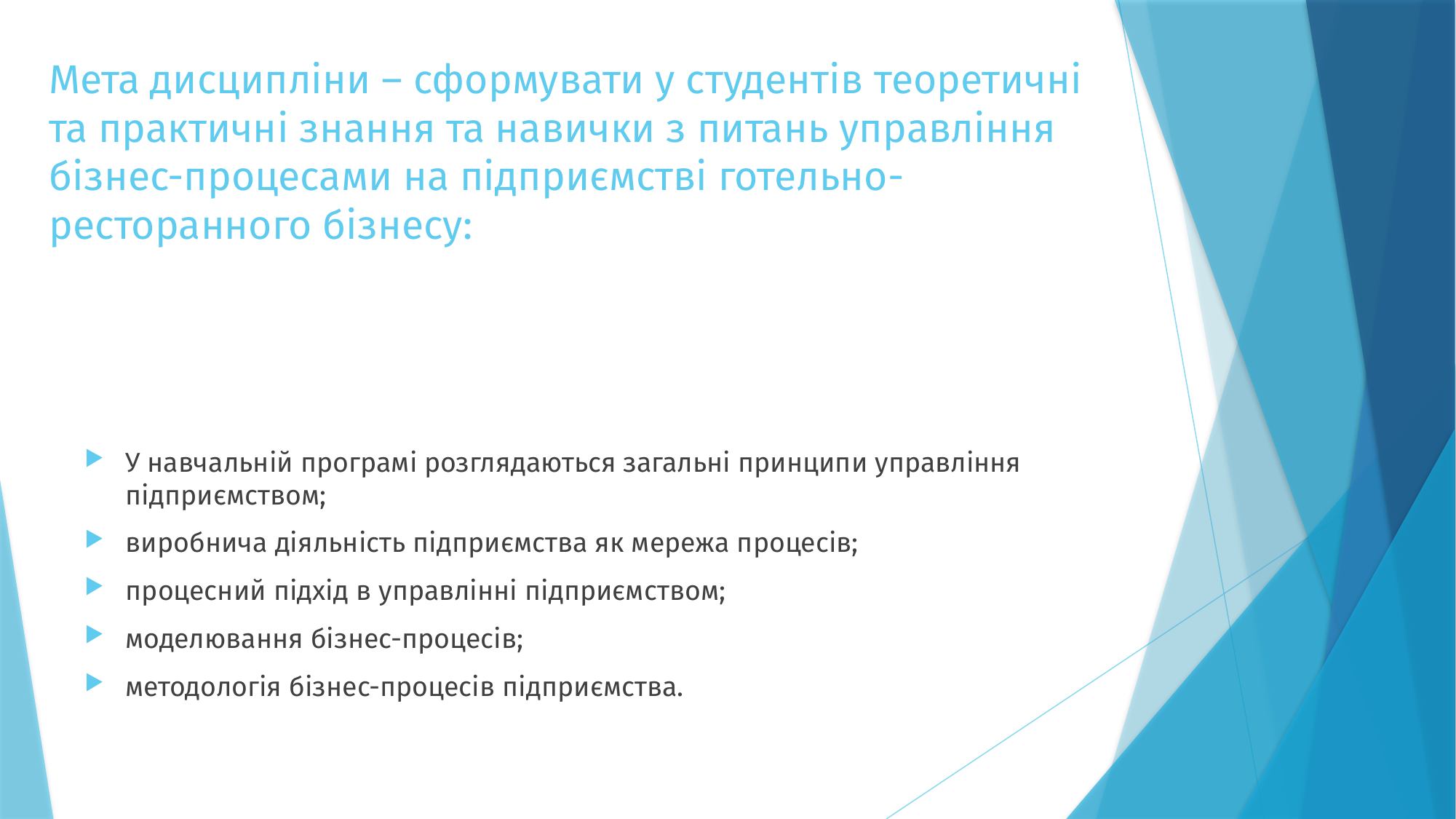

# Мета дисципліни – сформувати у студентів теоретичні та практичні знання та навички з питань управління бізнес-процесами на підприємстві готельно-ресторанного бізнесу:

У навчальній програмі розглядаються загальні принципи управління підприємством;
виробнича діяльність підприємства як мережа процесів;
процесний підхід в управлінні підприємством;
моделювання бізнес-процесів;
методологія бізнес-процесів підприємства.